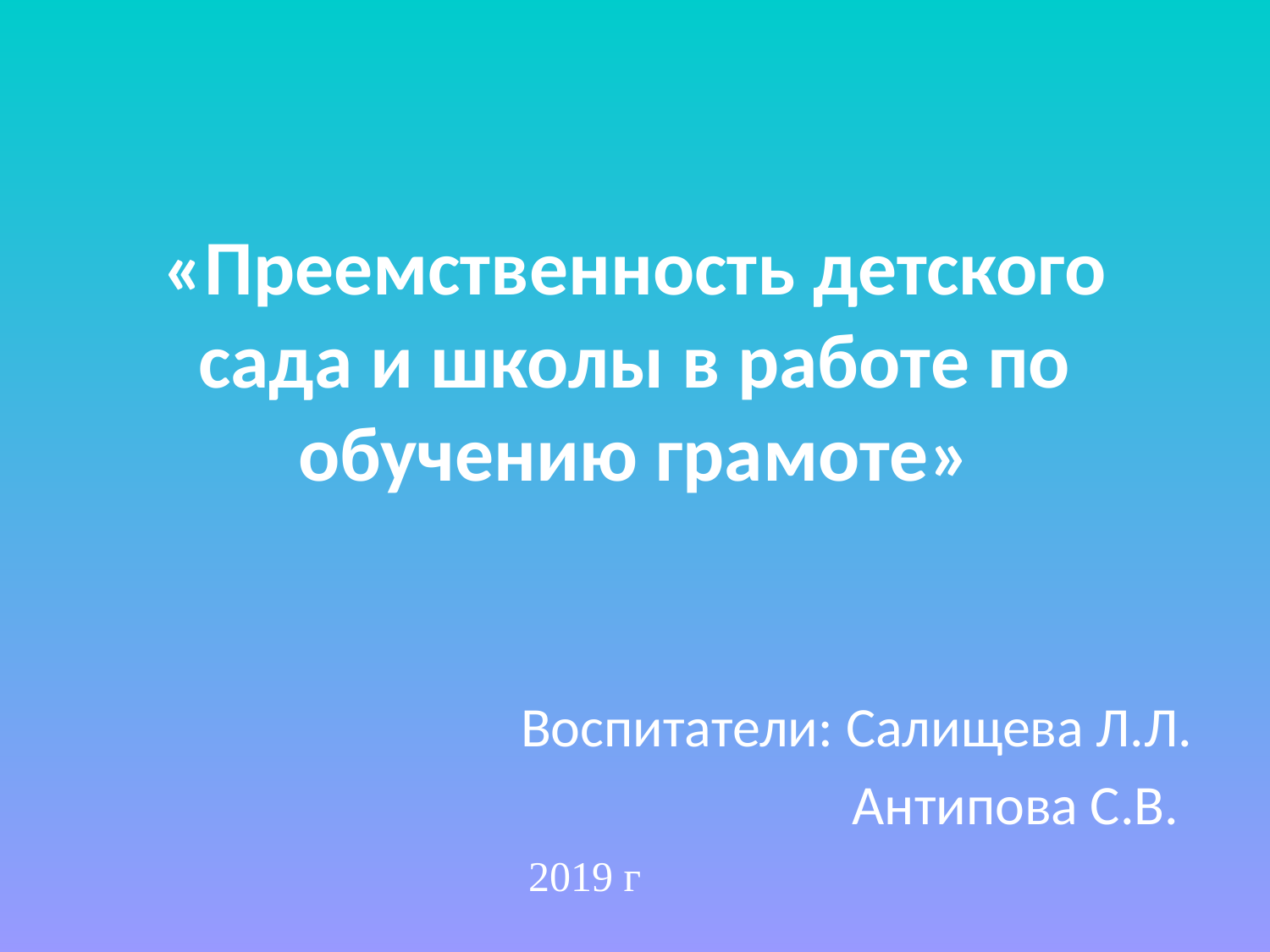

# «Преемственность детского сада и школы в работе по обучению грамоте»
          Воспитатели: Салищева Л.Л.
                              Антипова С.В.
2019 г